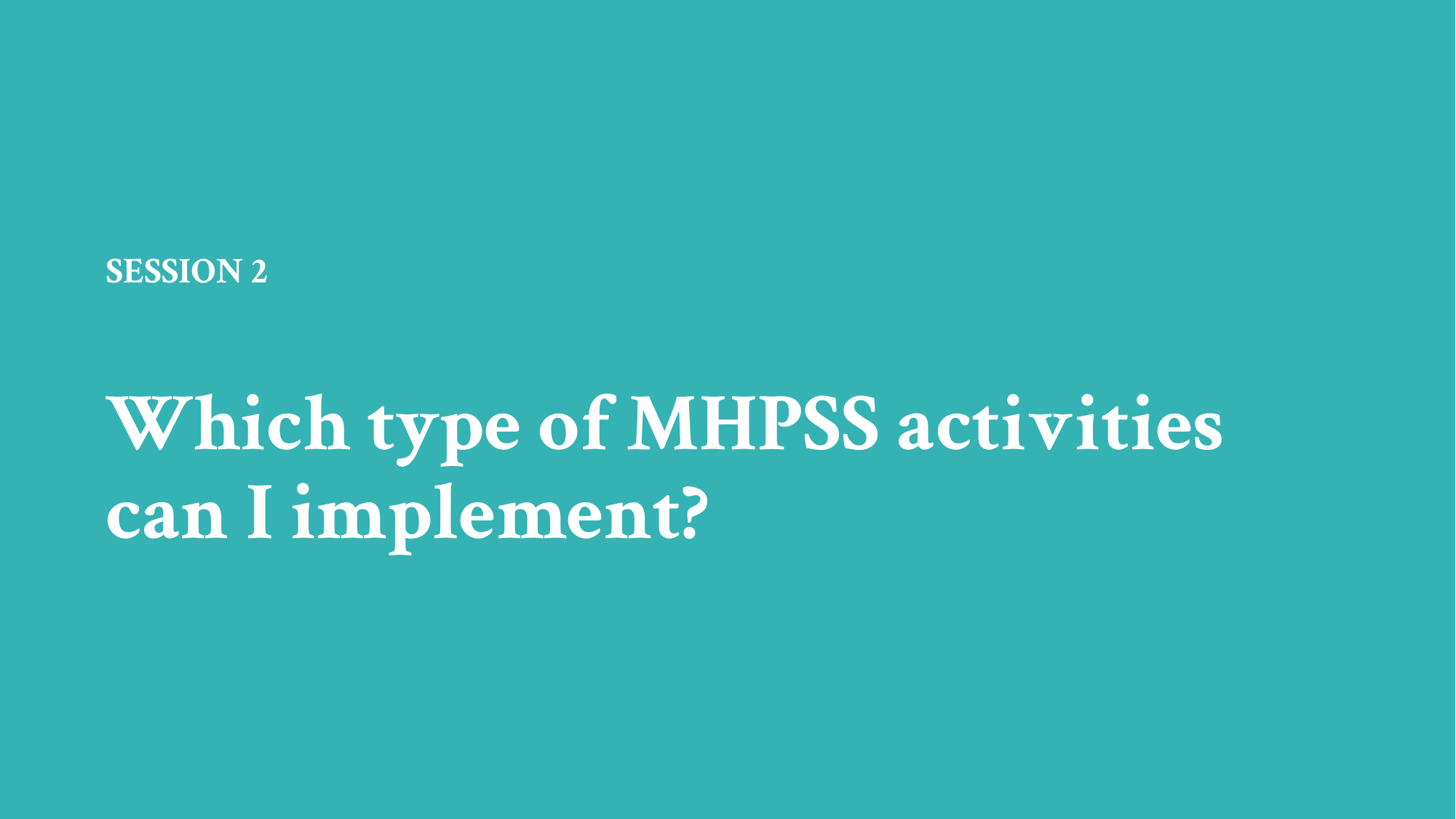

# SESSION 2 Which type of MHPSS activities can I implement?